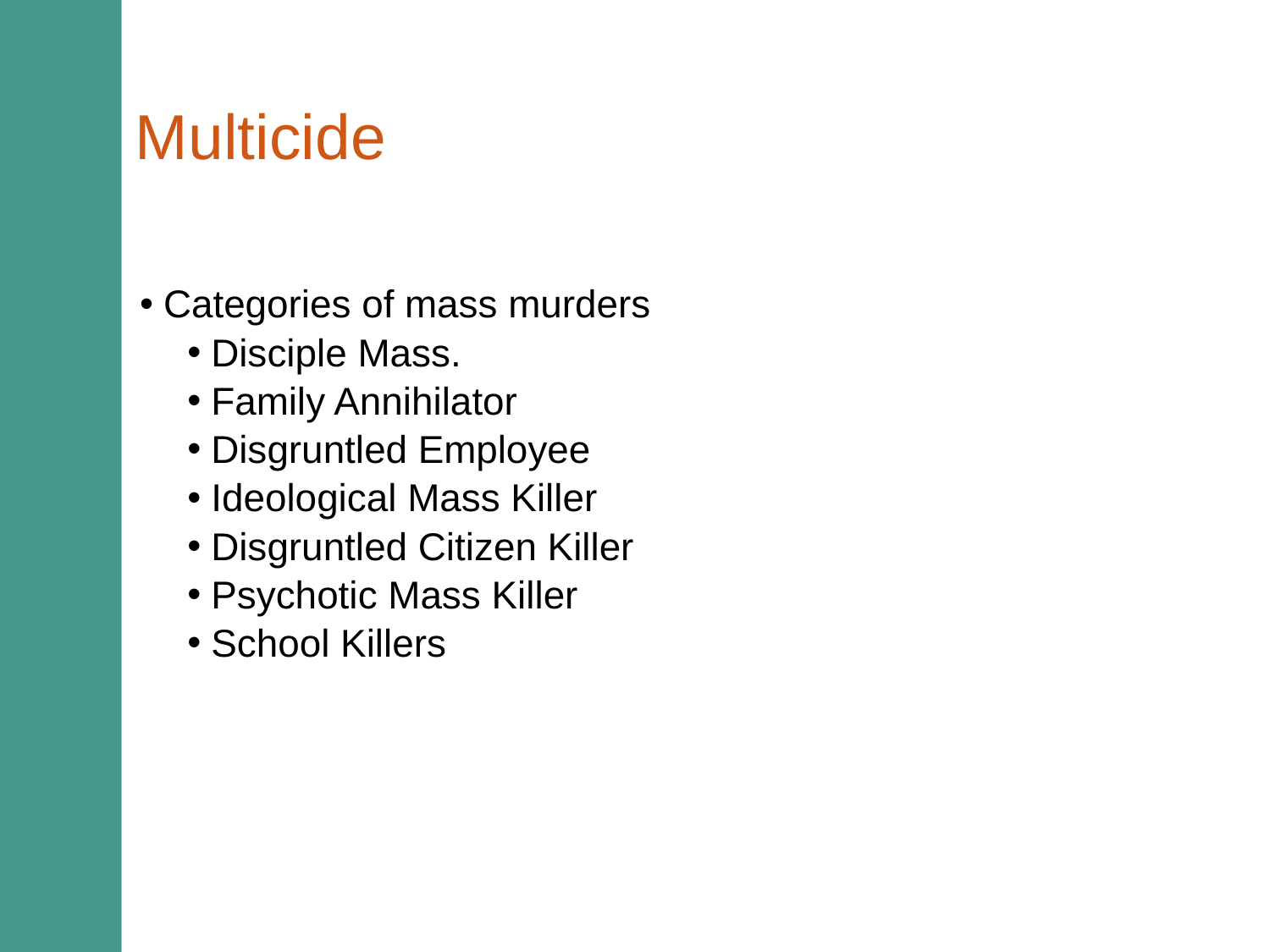

# Multicide
Categories of mass murders
Disciple Mass.
Family Annihilator
Disgruntled Employee
Ideological Mass Killer
Disgruntled Citizen Killer
Psychotic Mass Killer
School Killers